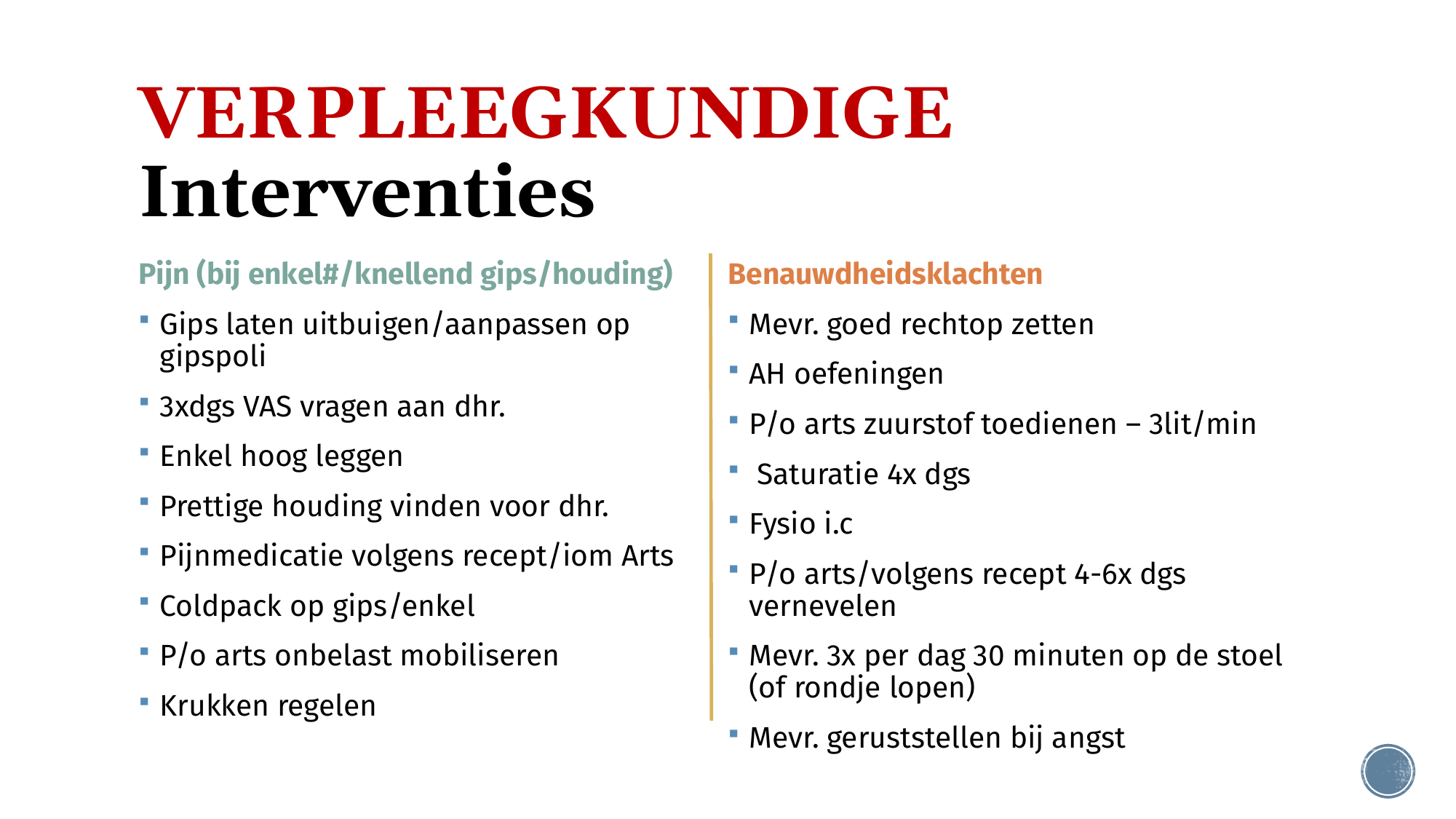

# VERPLEEGKUNDIGE Interventies
Pijn (bij enkel#/knellend gips/houding)
Gips laten uitbuigen/aanpassen op gipspoli
3xdgs VAS vragen aan dhr.
Enkel hoog leggen
Prettige houding vinden voor dhr.
Pijnmedicatie volgens recept/iom Arts
Coldpack op gips/enkel
P/o arts onbelast mobiliseren
Krukken regelen

Benauwdheidsklachten
Mevr. goed rechtop zetten
AH oefeningen
P/o arts zuurstof toedienen – 3lit/min
 Saturatie 4x dgs
Fysio i.c
P/o arts/volgens recept 4-6x dgs vernevelen
Mevr. 3x per dag 30 minuten op de stoel (of rondje lopen)
Mevr. geruststellen bij angst